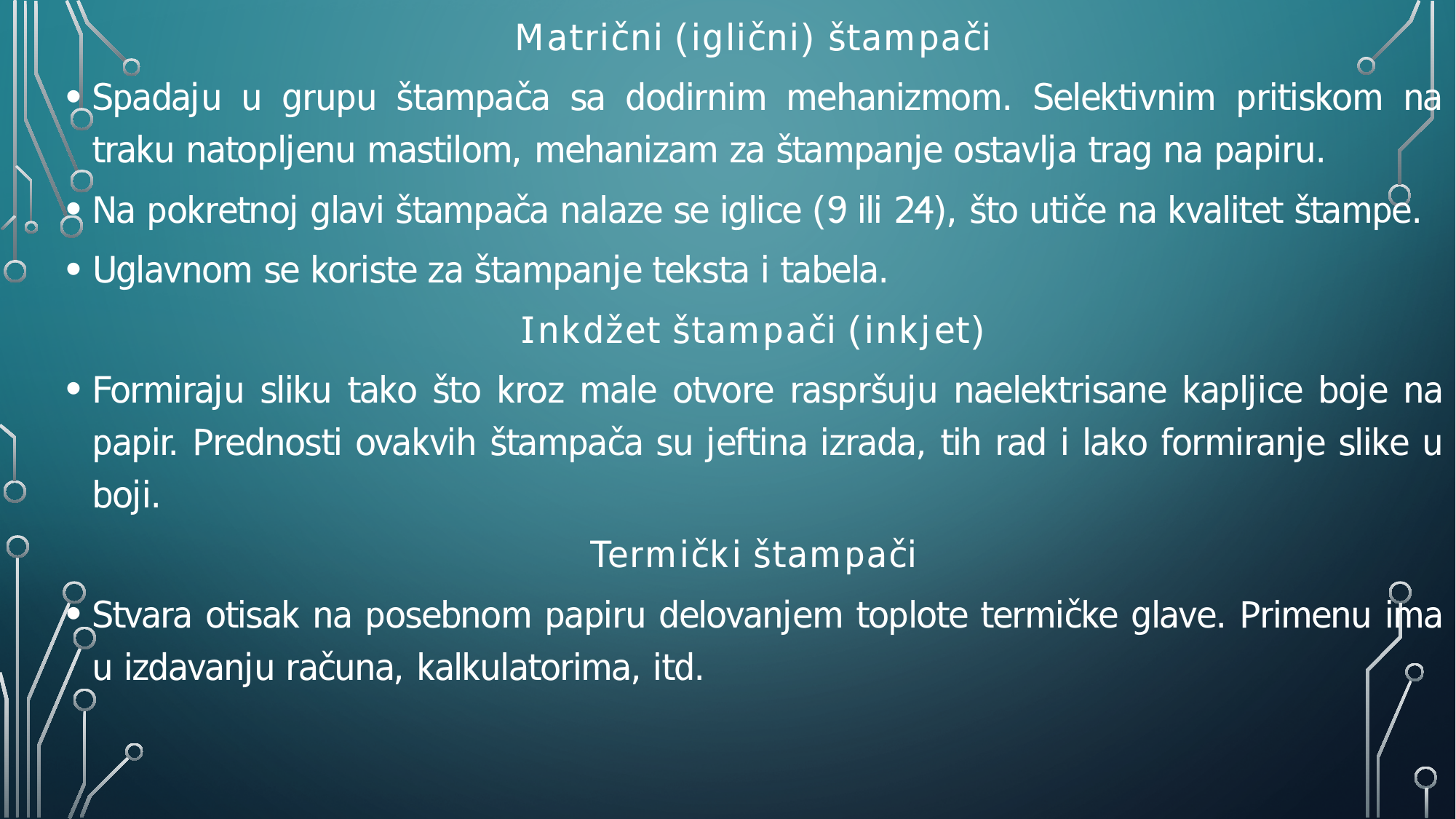

Matrični (iglični) štampači
Spadaju u grupu štampača sa dodirnim mehanizmom. Selektivnim pritiskom na traku natopljenu mastilom, mehanizam za štampanje ostavlja trag na papiru.
Na pokretnoj glavi štampača nalaze se iglice (9 ili 24), što utiče na kvalitet štampe.
Uglavnom se koriste za štampanje teksta i tabela.
Inkdžet štampači (inkjet)
Formiraju sliku tako što kroz male otvore raspršuju naelektrisane kapljice boje na papir. Prednosti ovakvih štampača su jeftina izrada, tih rad i lako formiranje slike u boji.
Termički štampači
Stvara otisak na posebnom papiru delovanjem toplote termičke glave. Primenu ima u izdavanju računa, kalkulatorima, itd.